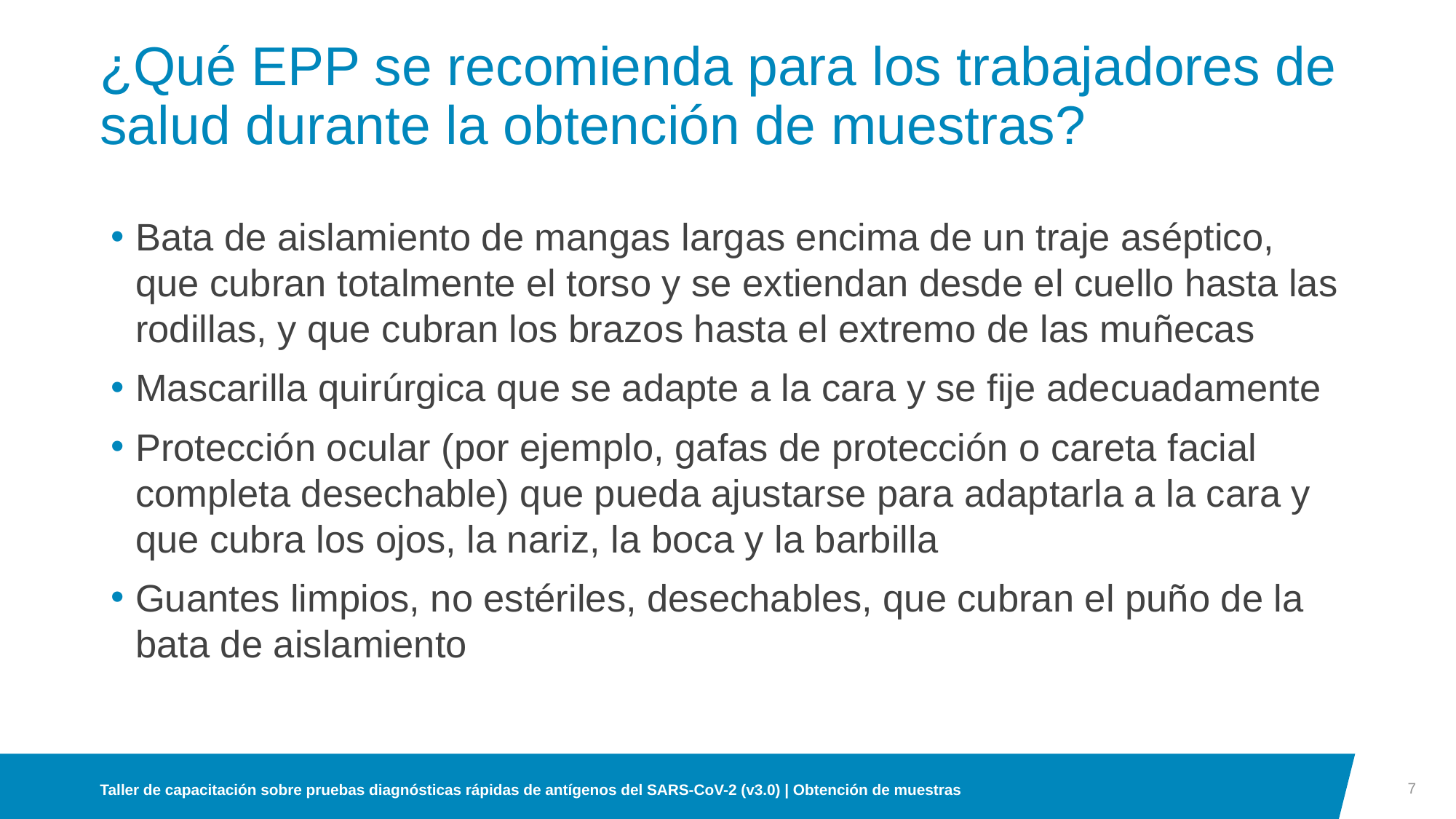

# ¿Qué EPP se recomienda para los trabajadores de salud durante la obtención de muestras?
Bata de aislamiento de mangas largas encima de un traje aséptico, que cubran totalmente el torso y se extiendan desde el cuello hasta las rodillas, y que cubran los brazos hasta el extremo de las muñecas
Mascarilla quirúrgica que se adapte a la cara y se fije adecuadamente
Protección ocular (por ejemplo, gafas de protección o careta facial completa desechable) que pueda ajustarse para adaptarla a la cara y que cubra los ojos, la nariz, la boca y la barbilla
Guantes limpios, no estériles, desechables, que cubran el puño de la bata de aislamiento

7
Taller de capacitación sobre pruebas diagnósticas rápidas de antígenos del SARS-CoV-2 (v3.0) | Obtención de muestras